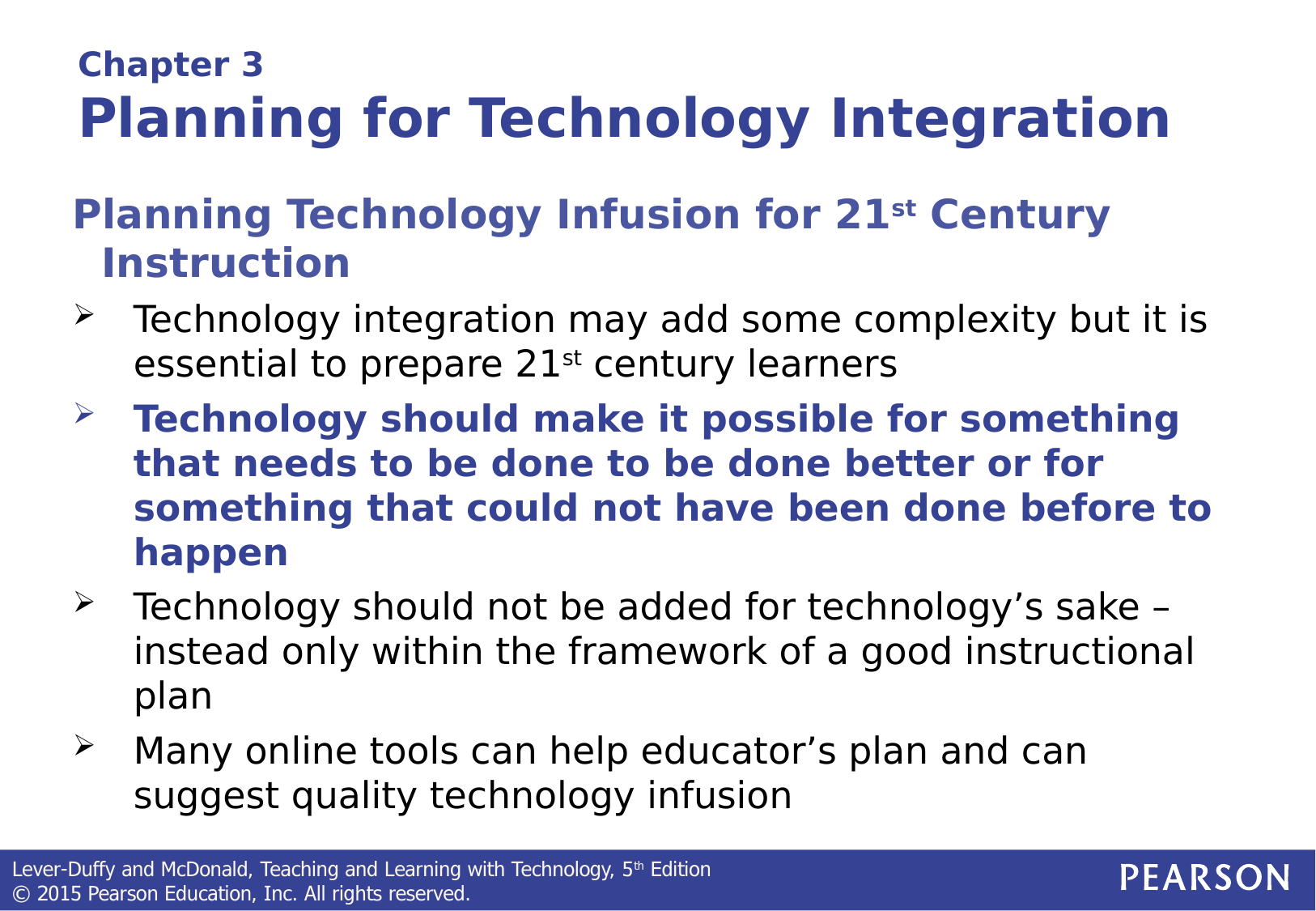

# Chapter 3 Planning for Technology Integration
Planning Technology Infusion for 21st Century Instruction
Technology integration may add some complexity but it is essential to prepare 21st century learners
Technology should make it possible for something that needs to be done to be done better or for something that could not have been done before to happen
Technology should not be added for technology’s sake – instead only within the framework of a good instructional plan
Many online tools can help educator’s plan and can suggest quality technology infusion